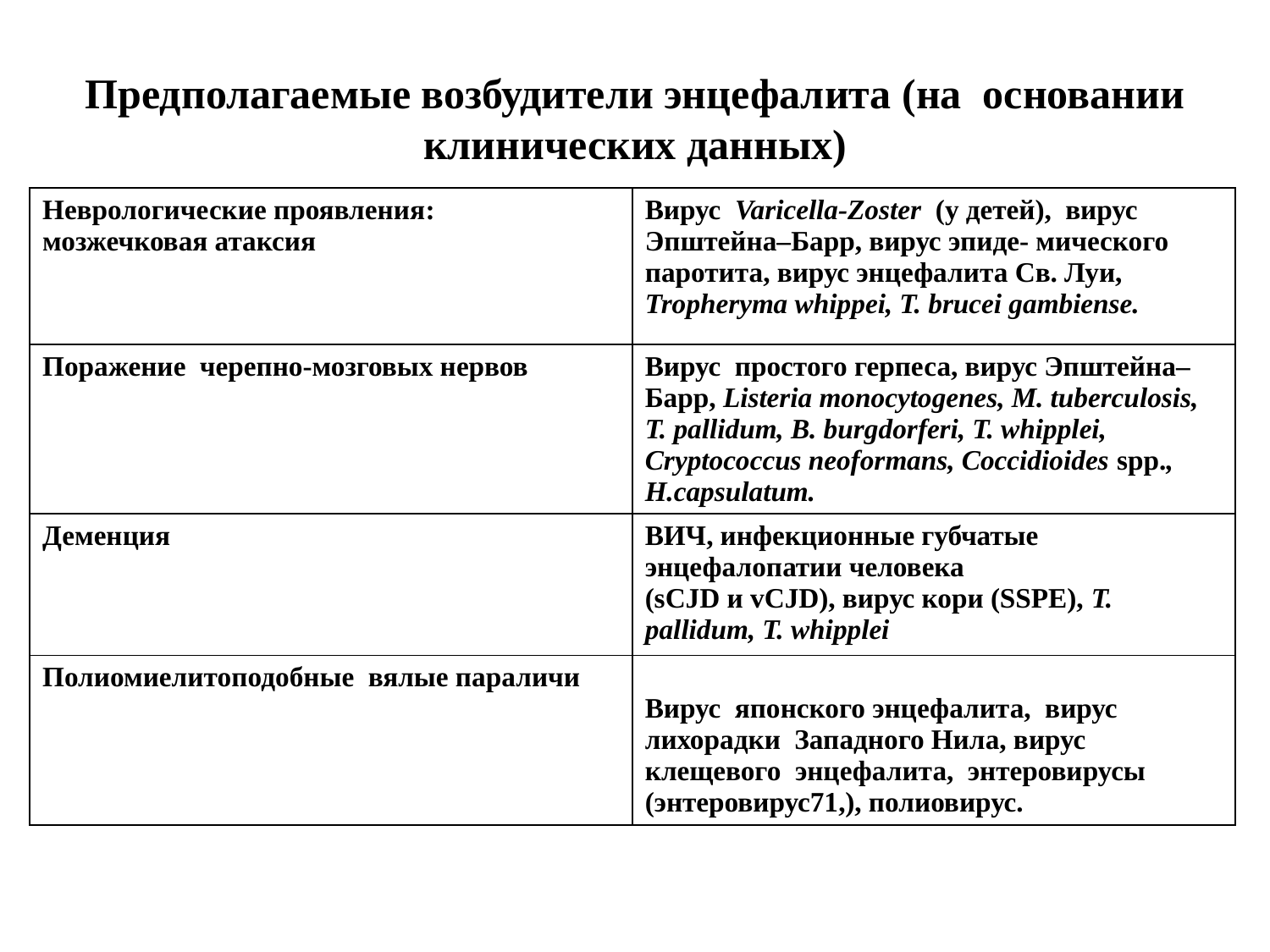

# Предполагаемые возбудители энцефалита (на  основании клинических данных)
| Неврологические проявления: мозжечковая атаксия | Вирус Varicella-Zoster (у детей), вирус Эпштейна–Барр, вирус эпиде- мического паротита, вирус энцефалита Св. Луи, Tropheryma whippei, T. brucei gambiense. |
| --- | --- |
| Поражение черепно-мозговых нервов | Вирус простого герпеса, вирус Эпштейна–Барр, Listeria monocytogenes, M. tuberculosis, T. pallidum, B. burgdorferi, T. whipplei, Cryptococcus neoformans, Coccidioides spp., H.capsulatum. |
| Деменция | ВИЧ, инфекционные губчатые энцефалопатии человека (sCJD и vCJD), вирус кори (SSPE), T. pallidum, T. whipplei |
| Полиомиелитоподобные вялые параличи | Вирус японского энцефалита, вирус лихорадки Западного Нила, вирус клещевого энцефалита, энтеровирусы (энтеровирус71,), полиовирус. |